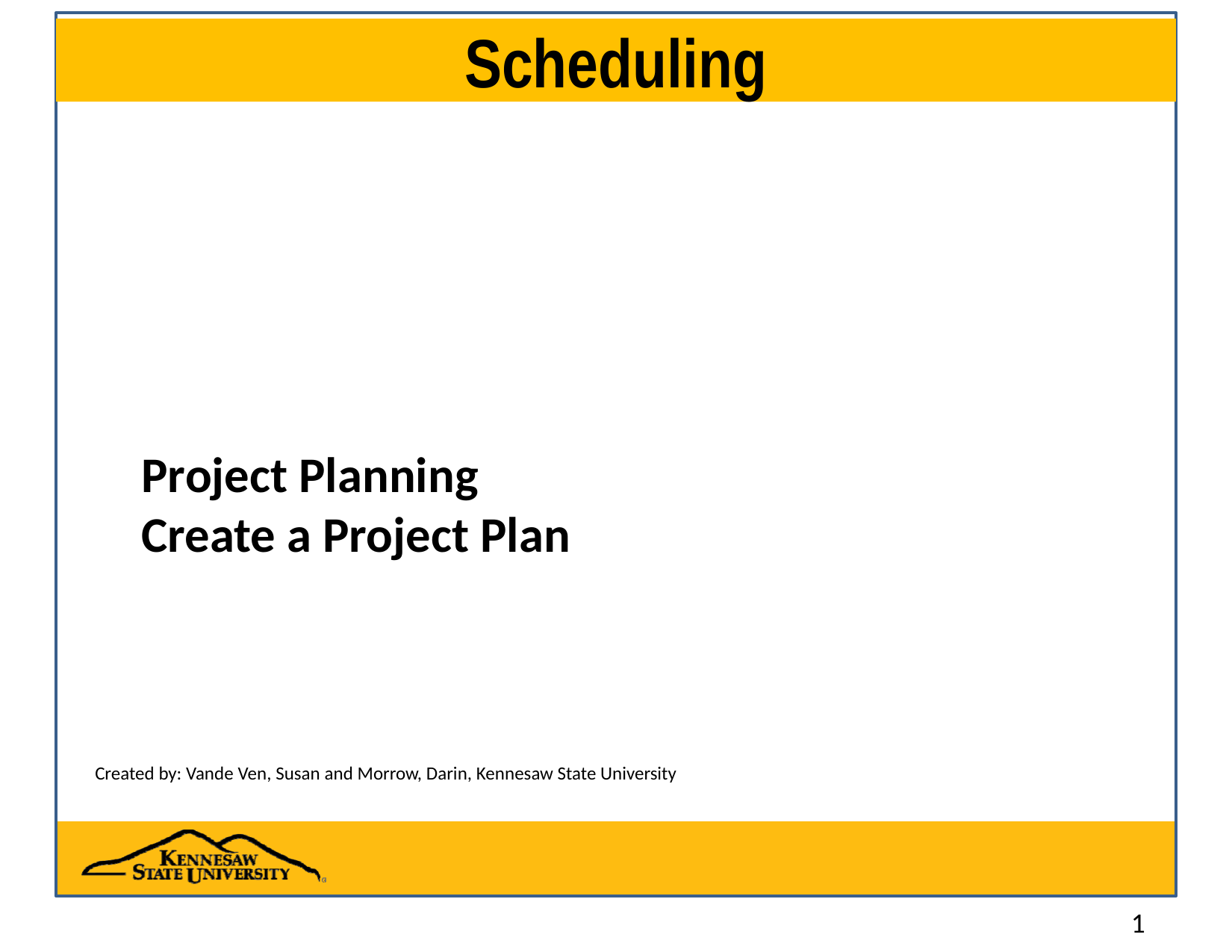

# Scheduling
Project Planning
Create a Project Plan
Created by: Vande Ven, Susan and Morrow, Darin, Kennesaw State University